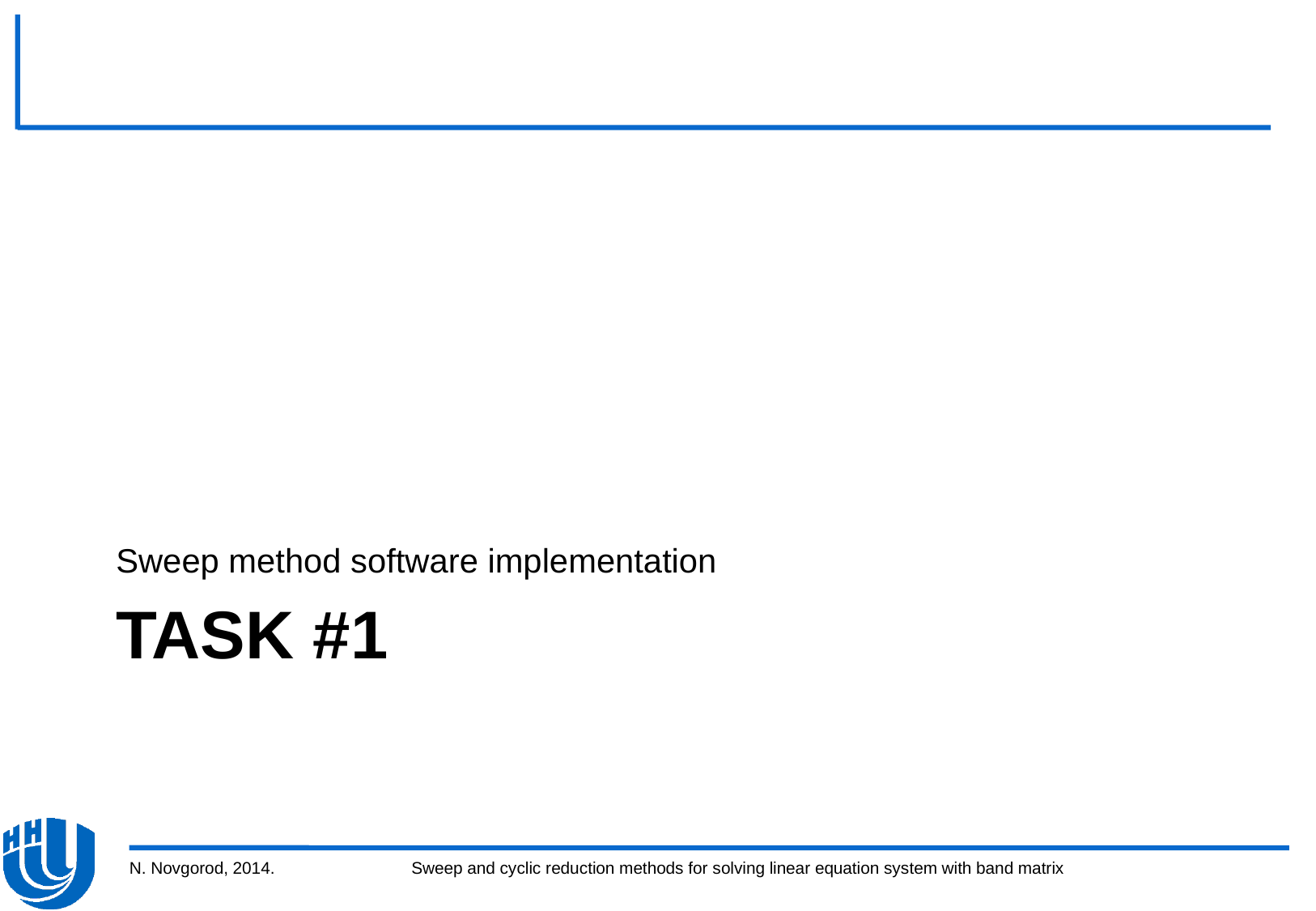

Sweep method software implementation
# TASK #1
N. Novgorod, 2014.
Sweep and cyclic reduction methods for solving linear equation system with band matrix